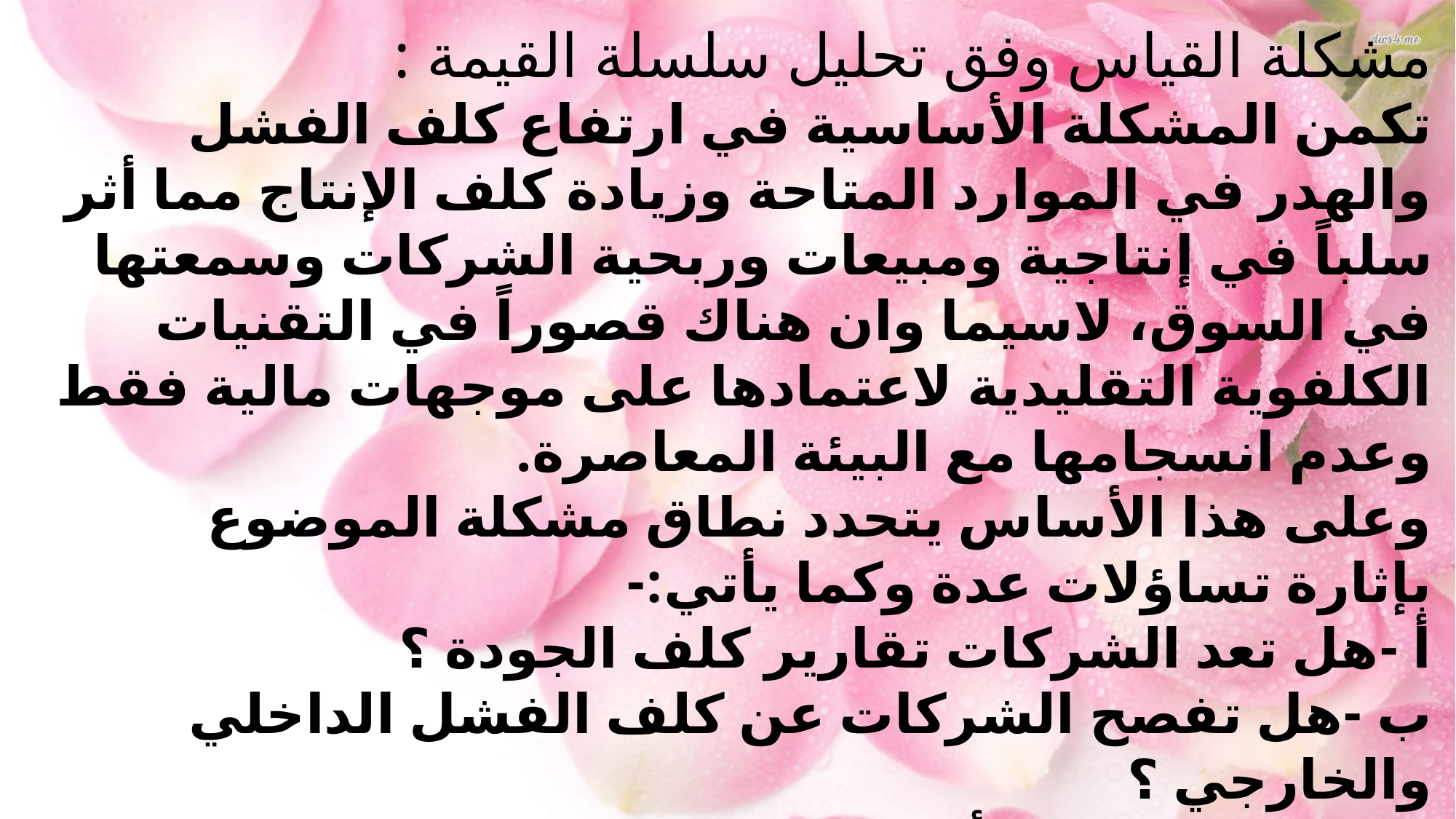

مشكلة القياس وفق تحليل سلسلة القيمة :
تكمن المشكلة الأساسية في ارتفاع كلف الفشل والهدر في الموارد المتاحة وزيادة كلف الإنتاج مما أثر سلباً في إنتاجية ومبيعات وربحية الشركات وسمعتها في السوق، لاسيما وان هناك قصوراً في التقنيات الكلفوية التقليدية لاعتمادها على موجهات مالية فقط وعدم انسجامها مع البيئة المعاصرة.
وعلى هذا الأساس يتحدد نطاق مشكلة الموضوع  بإثارة تساؤلات عدة وكما يأتي:-
	أ -هل تعد الشركات تقارير كلف الجودة ؟
	ب -هل تفصح الشركات عن كلف الفشل الداخلي والخارجي ؟
	ج -هل يتم تقويم أنشطة سلسلة القيمة بالشركات وبيان مدى مساهمتها في تخفيض كلف الفشل وتحسين الجودة ؟